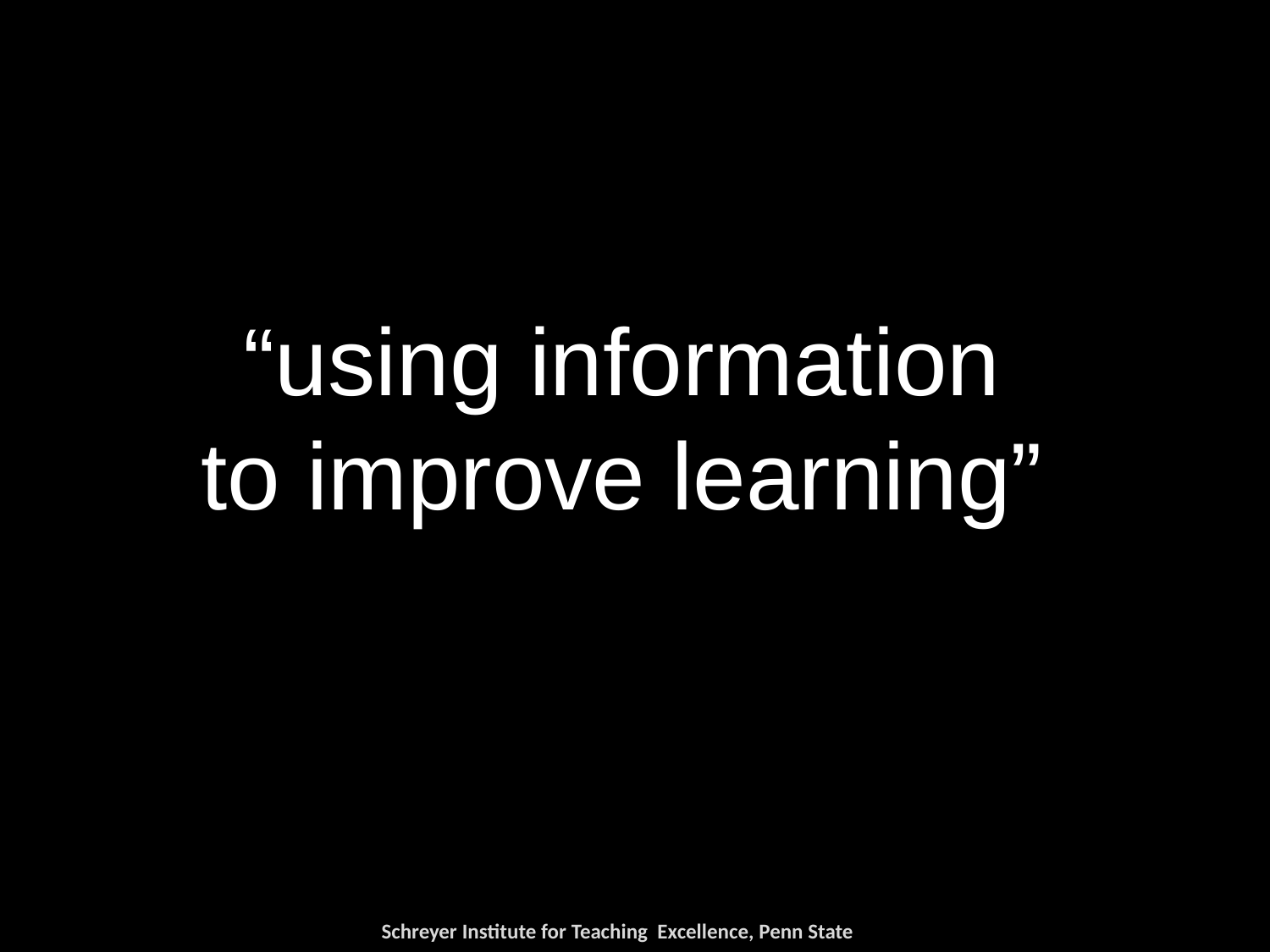

“using information
to improve learning”
Schreyer Institute for Teaching  Excellence, Penn State